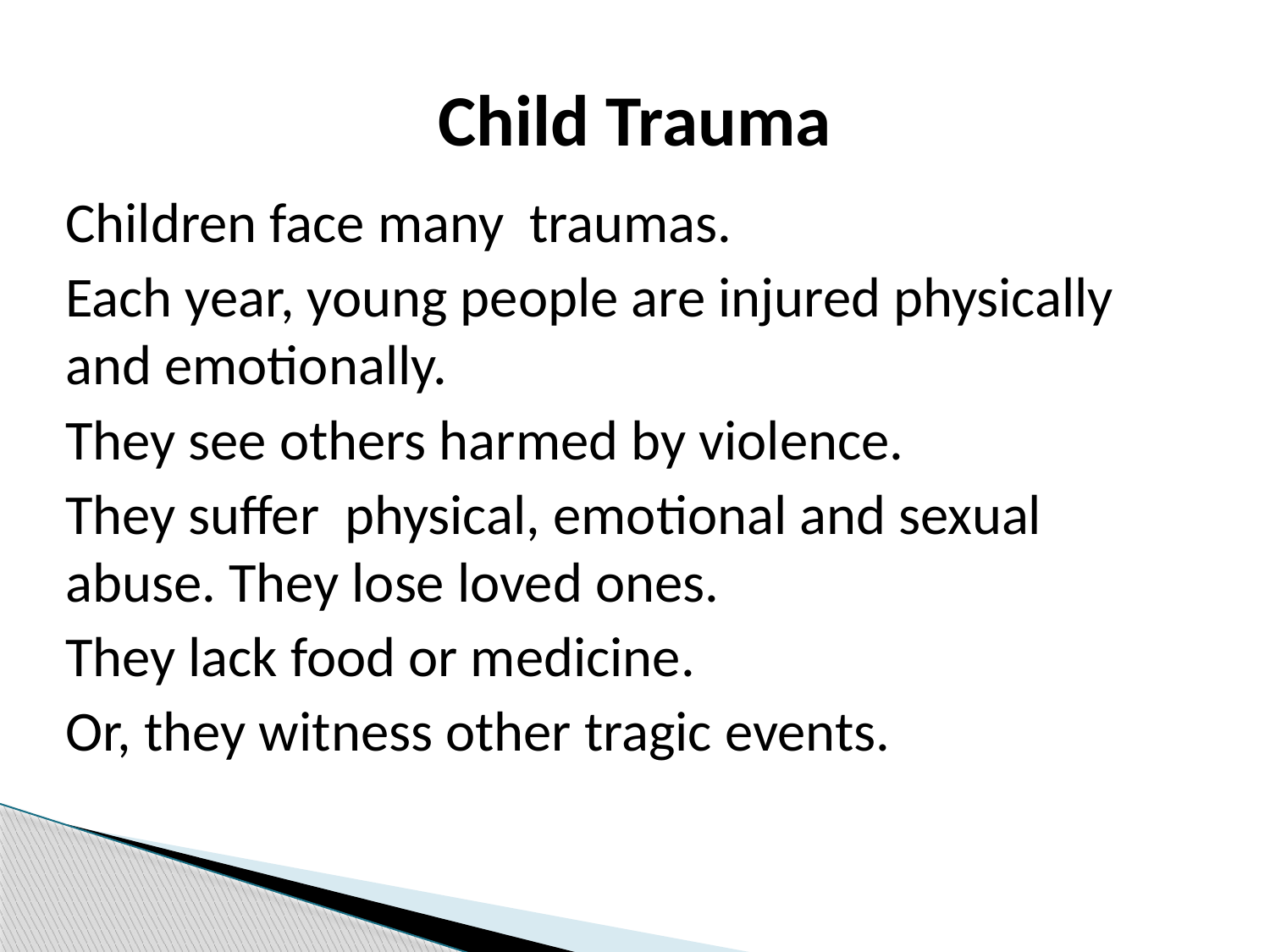

# Child Trauma
Children face many  traumas.
Each year, young people are injured physically and emotionally.
They see others harmed by violence.
They suffer  physical, emotional and sexual abuse. They lose loved ones.
They lack food or medicine.
Or, they witness other tragic events.